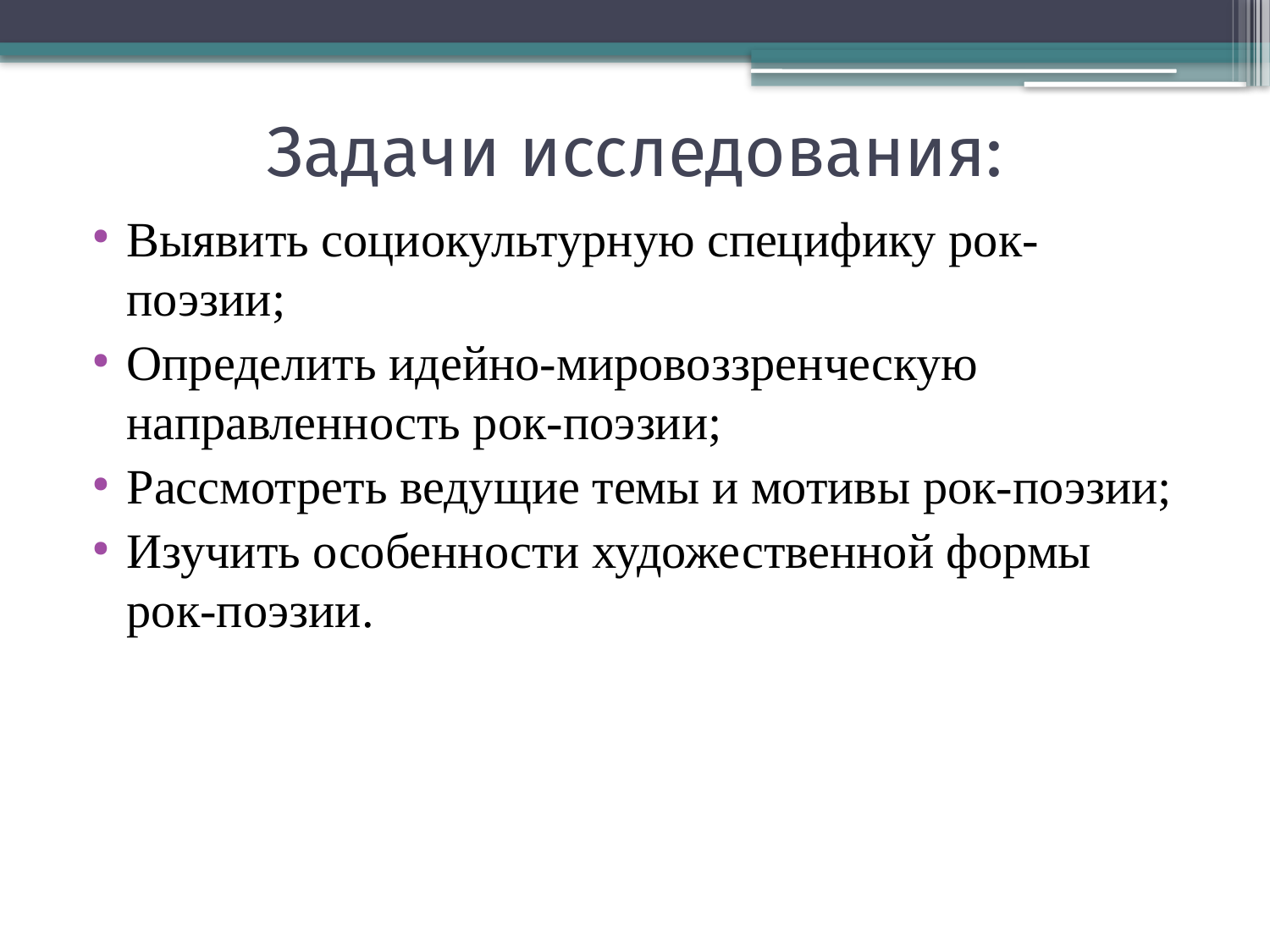

# Задачи исследования:
Выявить социокультурную специфику рок-поэзии;
Определить идейно-мировоззренческую направленность рок-поэзии;
Рассмотреть ведущие темы и мотивы рок-поэзии;
Изучить особенности художественной формы рок-поэзии.